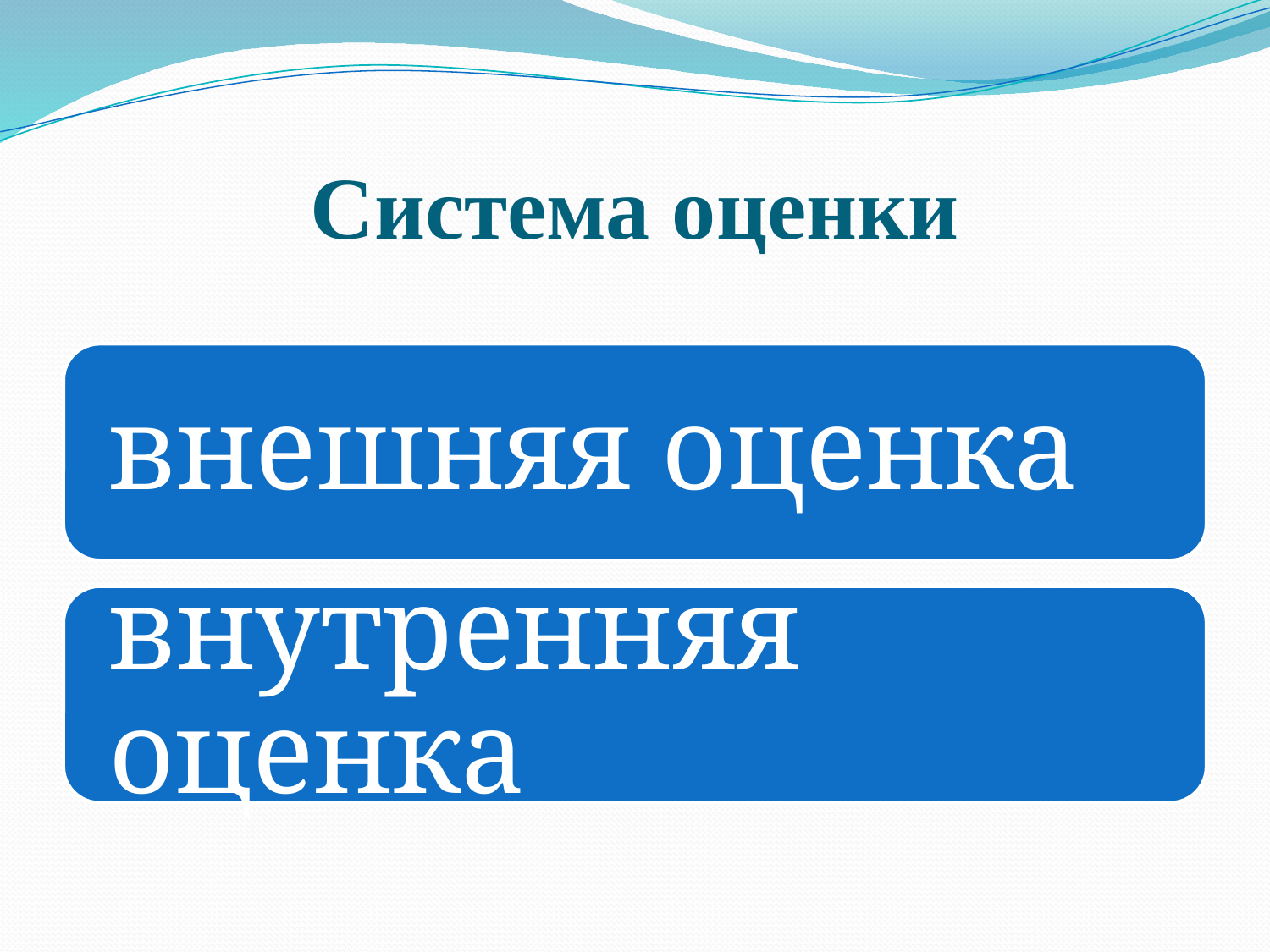

# Система оценки
внешняя оценка
внутренняя оценка